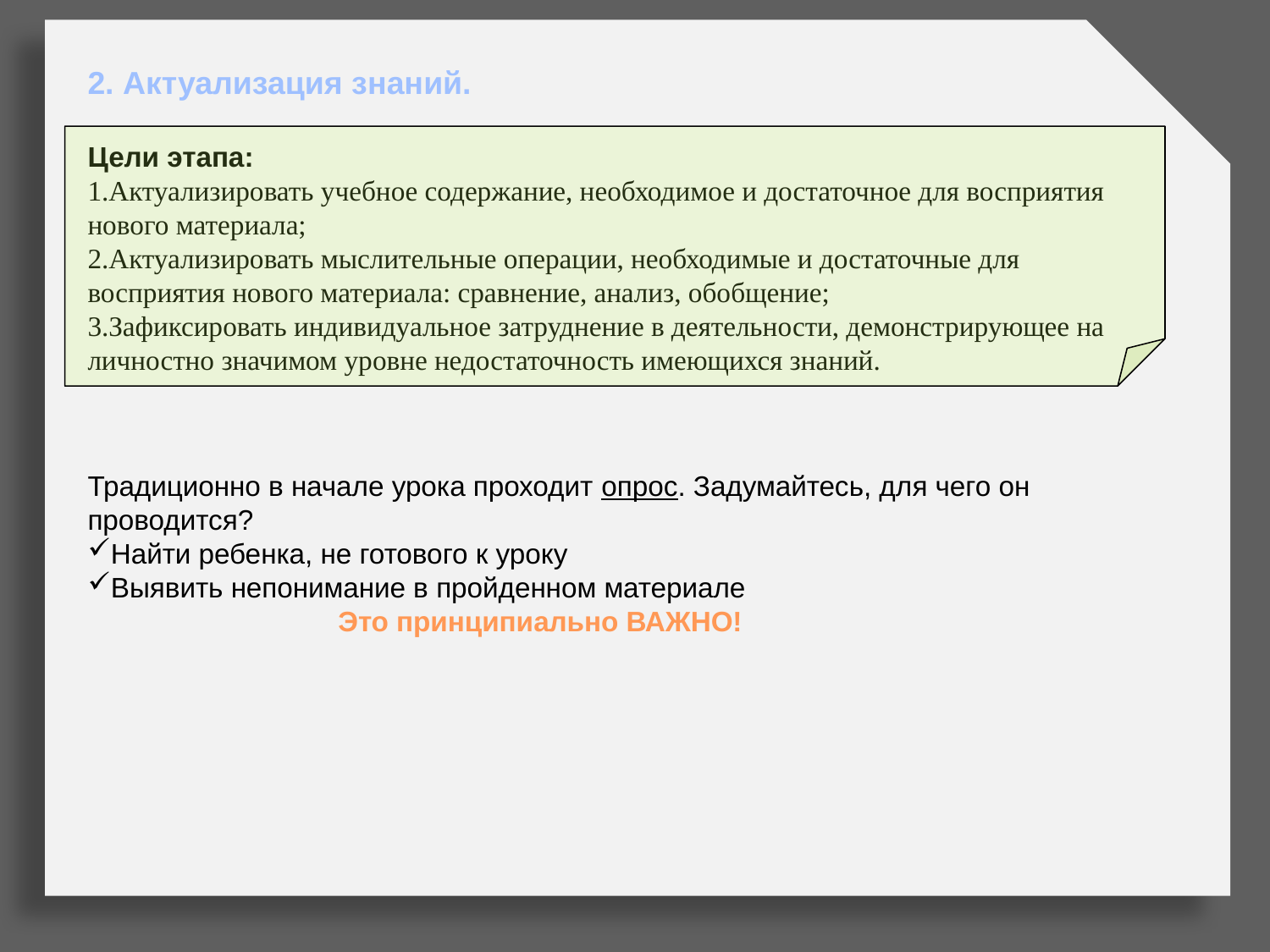

2. Актуализация знаний.

Цели этапа:
Актуализировать учебное содержание, необходимое и достаточное для восприятия нового материала;
Актуализировать мыслительные операции, необходимые и достаточные для восприятия нового материала: сравнение, анализ, обобщение;
Зафиксировать индивидуальное затруднение в деятельности, демонстрирующее на личностно значимом уровне недостаточность имеющихся знаний.

Традиционно в начале урока проходит опрос. Задумайтесь, для чего он проводится?
Найти ребенка, не готового к уроку
Выявить непонимание в пройденном материале
                                Это принципиально ВАЖНО!